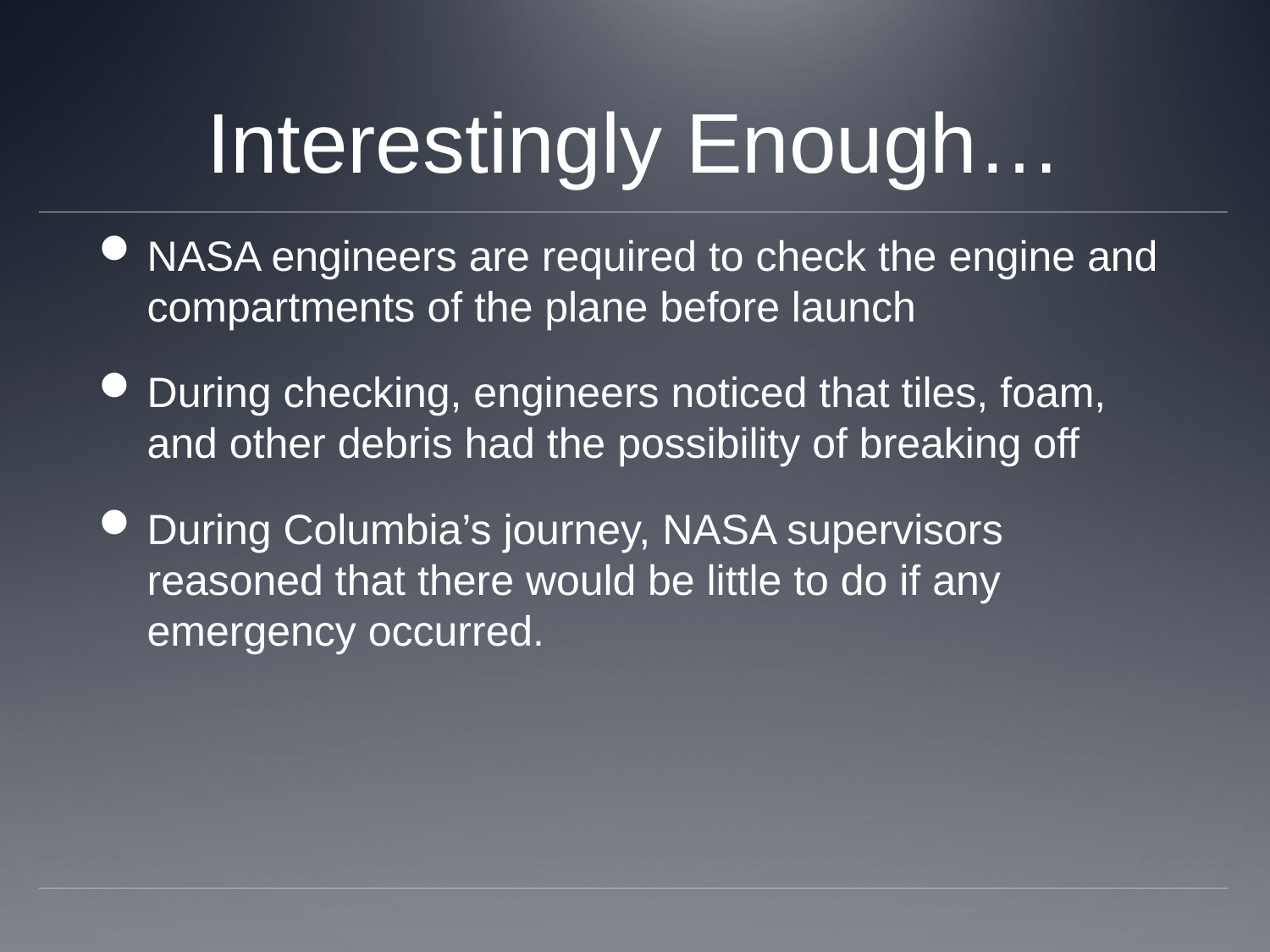

# Interestingly Enough…
NASA engineers are required to check the engine and compartments of the plane before launch
During checking, engineers noticed that tiles, foam, and other debris had the possibility of breaking off
During Columbia’s journey, NASA supervisors reasoned that there would be little to do if any emergency occurred.